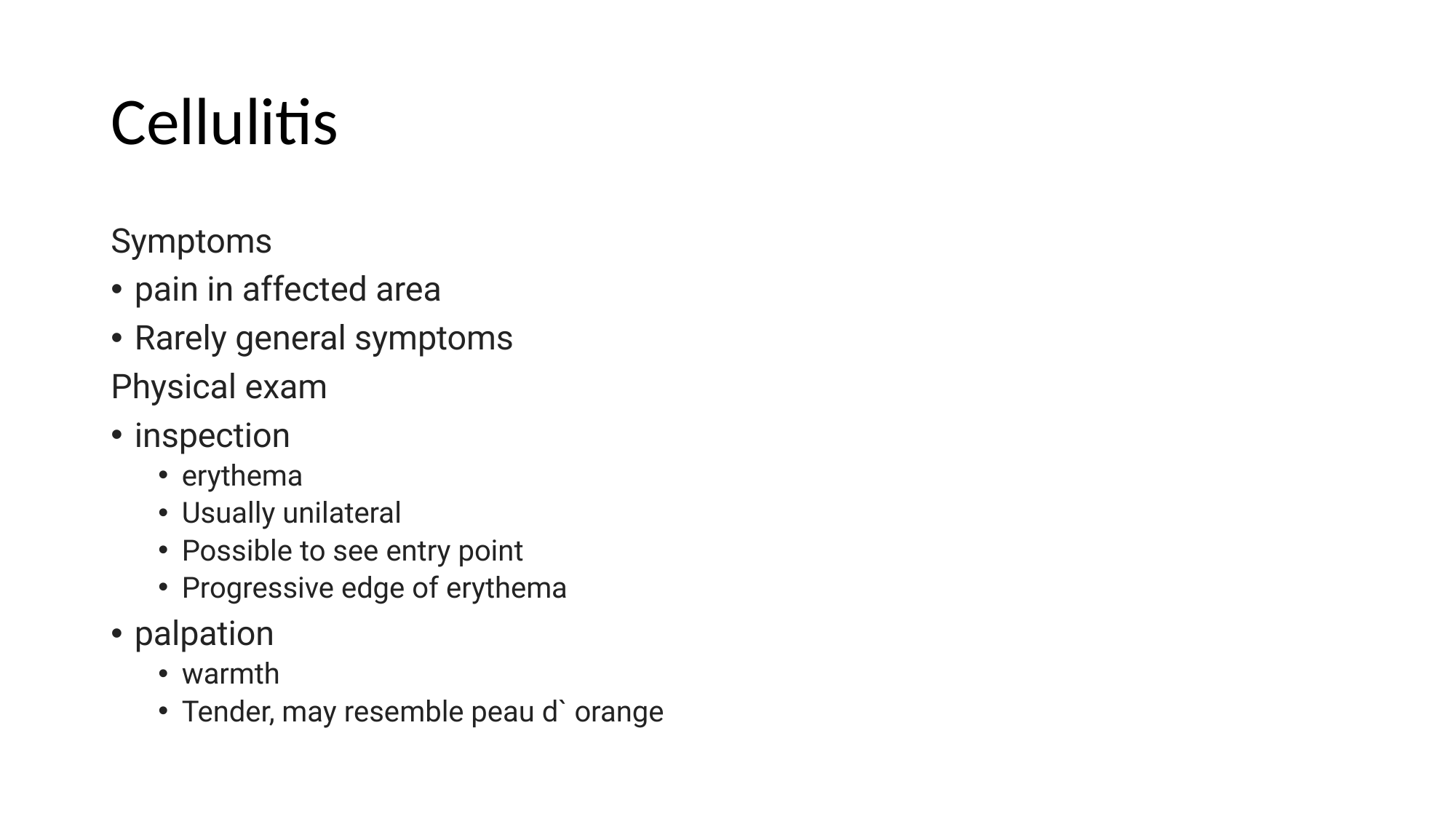

# Cellulitis
Symptoms
pain in affected area
Rarely general symptoms
Physical exam
inspection
erythema
Usually unilateral
Possible to see entry point
Progressive edge of erythema
palpation
warmth
Tender, may resemble peau d` orange